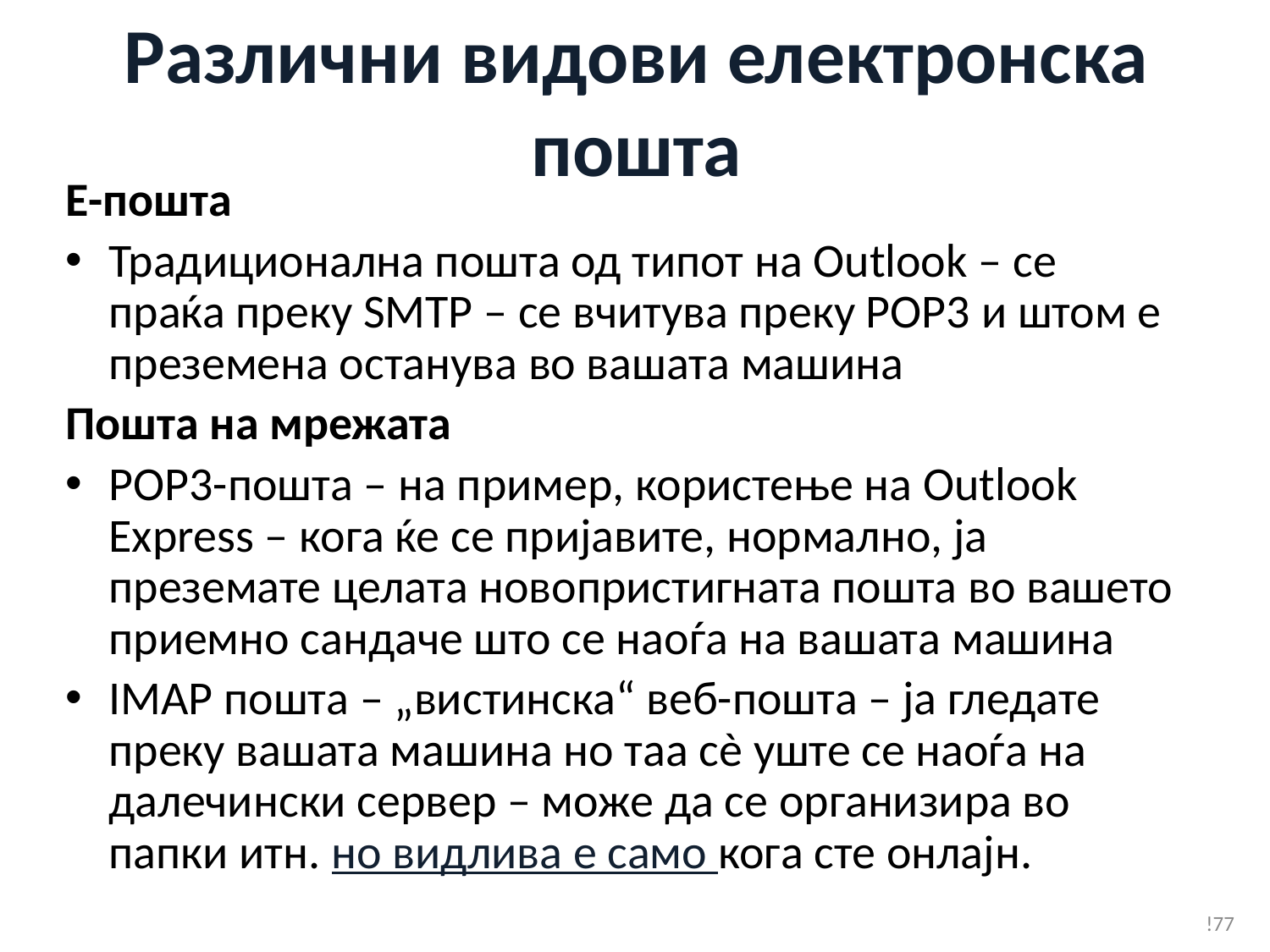

# Различни видови електронска пошта
Е-пошта
Традиционална пошта од типот на Outlook – се праќа преку SMTP – се вчитува преку POP3 и штом е преземена останува во вашата машина
Пошта на мрежата
POP3-пошта – на пример, користење на Outlook Express – кога ќе се пријавите, нормално, ја преземате целата новопристигната пошта во вашето приемно сандаче што се наоѓа на вашата машина
IMAP пошта – „вистинска“ веб-пошта – ја гледате преку вашата машина но таа сè уште се наоѓа на далечински сервер – може да се организира во папки итн. но видлива е само кога сте онлајн.
!77